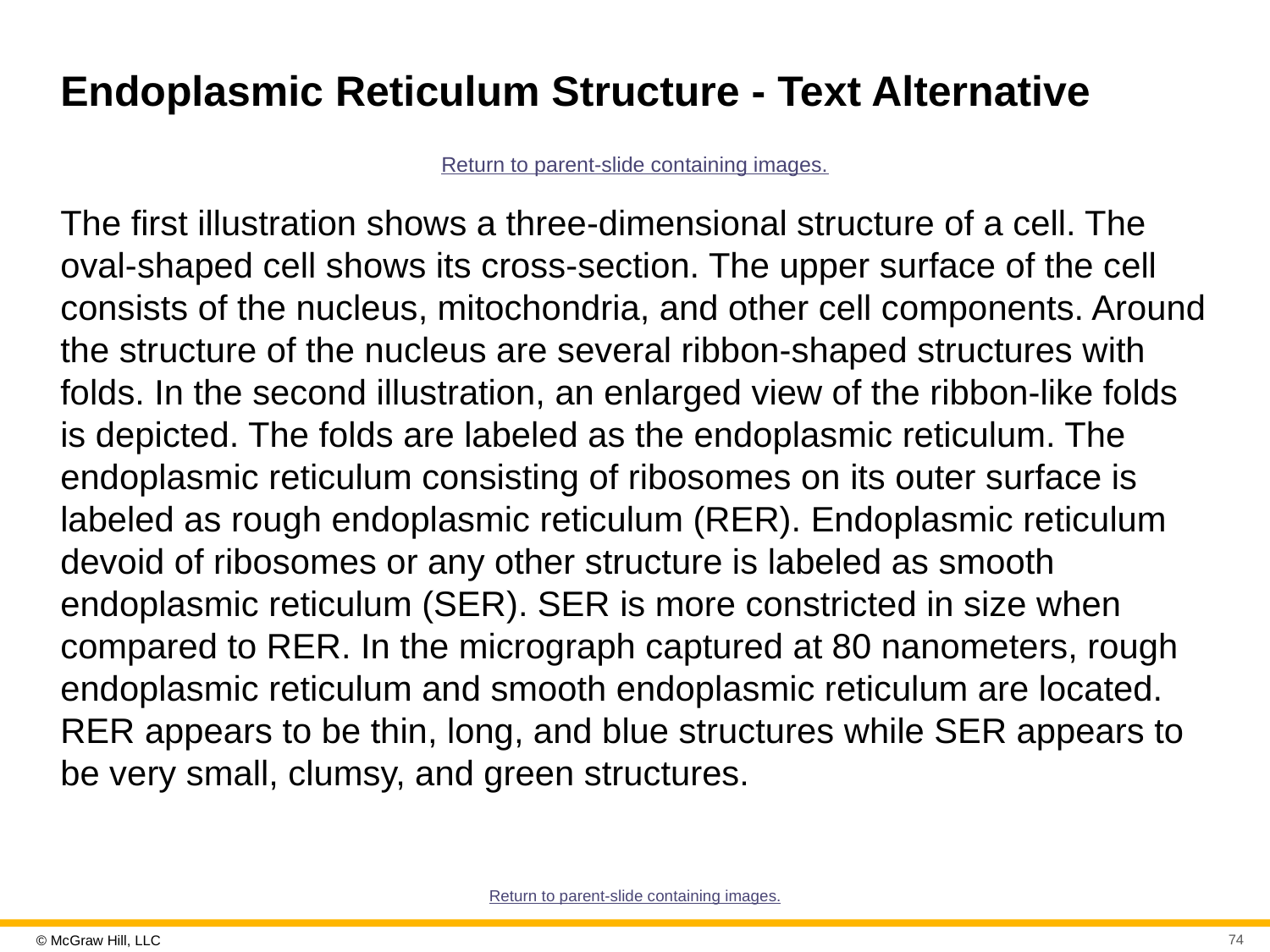

# Endoplasmic Reticulum Structure - Text Alternative
Return to parent-slide containing images.
The first illustration shows a three-dimensional structure of a cell. The oval-shaped cell shows its cross-section. The upper surface of the cell consists of the nucleus, mitochondria, and other cell components. Around the structure of the nucleus are several ribbon-shaped structures with folds. In the second illustration, an enlarged view of the ribbon-like folds is depicted. The folds are labeled as the endoplasmic reticulum. The endoplasmic reticulum consisting of ribosomes on its outer surface is labeled as rough endoplasmic reticulum (RER). Endoplasmic reticulum devoid of ribosomes or any other structure is labeled as smooth endoplasmic reticulum (SER). SER is more constricted in size when compared to RER. In the micrograph captured at 80 nanometers, rough endoplasmic reticulum and smooth endoplasmic reticulum are located. RER appears to be thin, long, and blue structures while SER appears to be very small, clumsy, and green structures.
Return to parent-slide containing images.
74